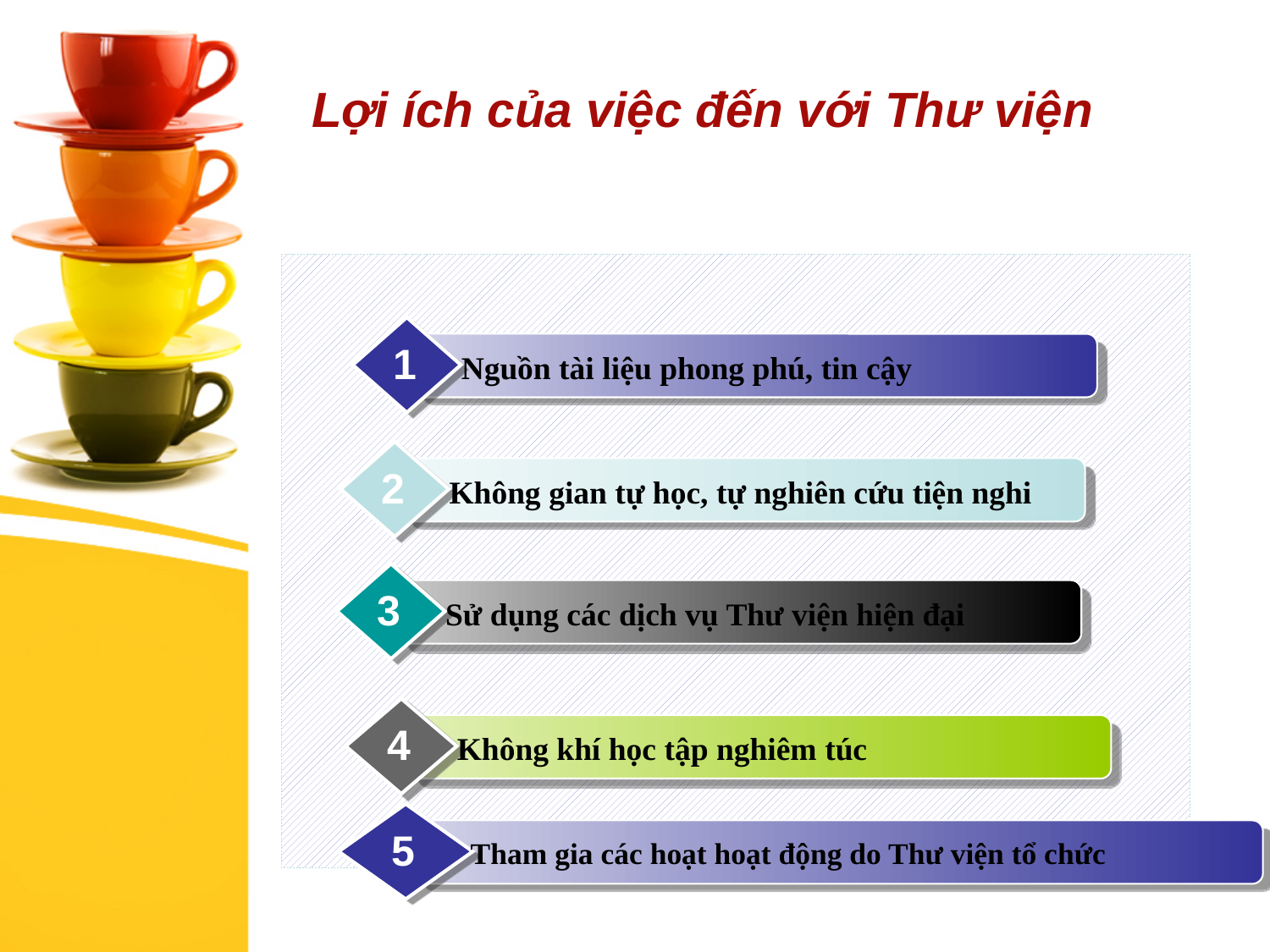

Lợi ích của việc đến với Thư viện

1

Nguồn tài liệu phong phú, tin cậy

2

Không gian tự học, tự nghiên cứu tiện nghi

3

Sử dụng các dịch vụ Thư viện hiện đại

4

Không khí học tập nghiêm túc

5

Tham gia các hoạt hoạt động do Thư viện tổ chức